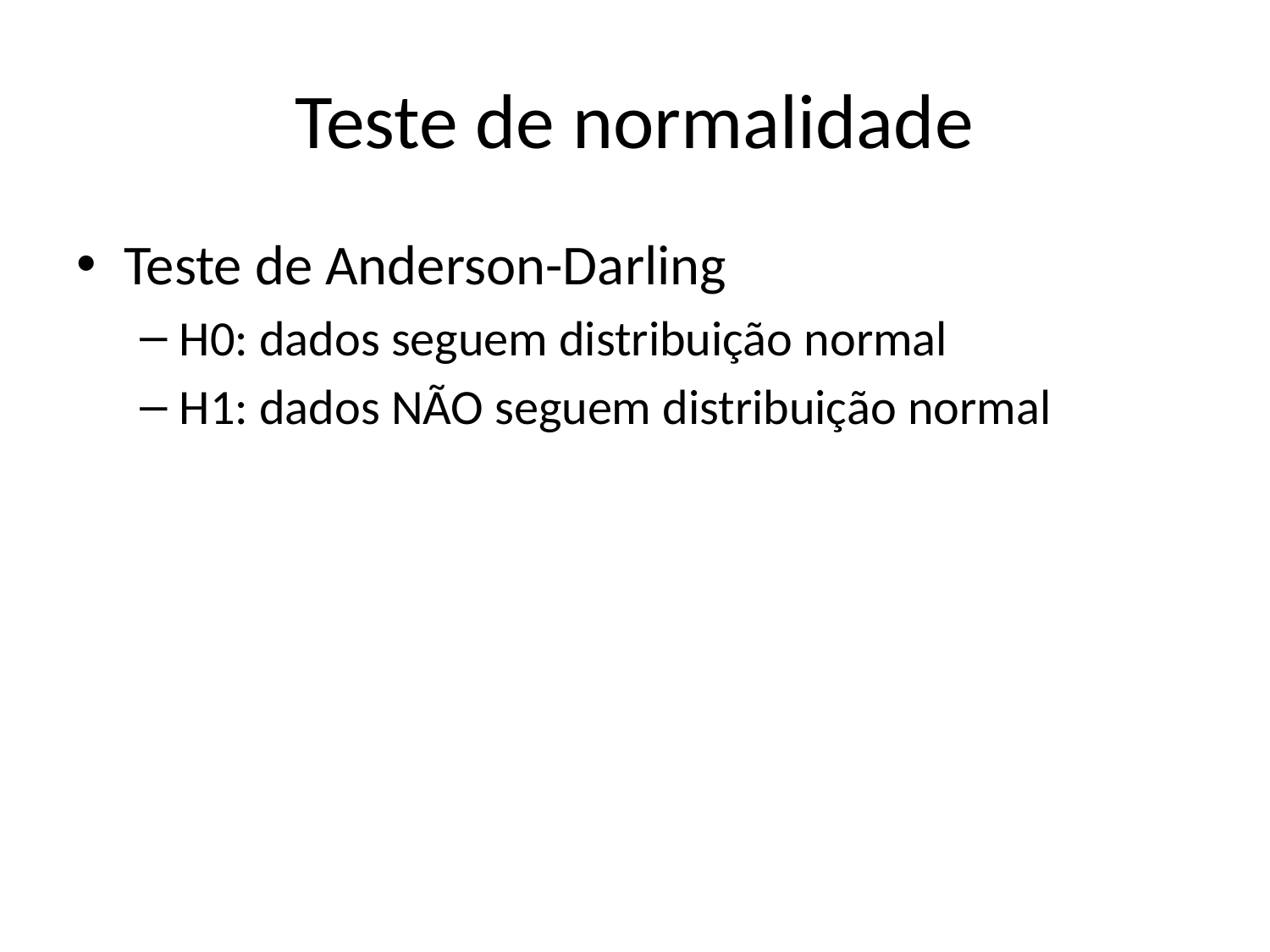

# Teste de normalidade
Teste de Anderson-Darling
H0: dados seguem distribuição normal
H1: dados NÃO seguem distribuição normal